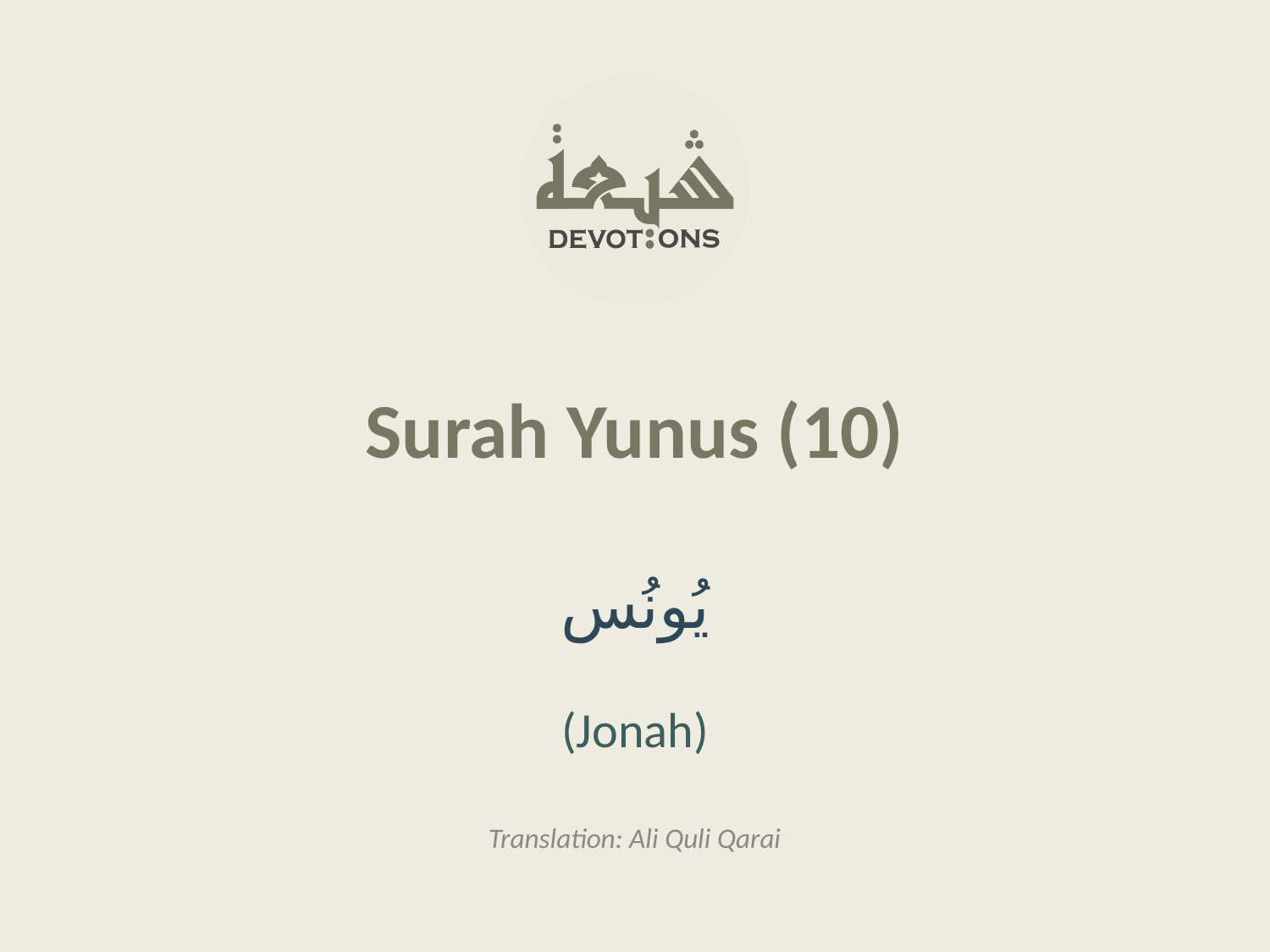

Surah Yunus (10)
يُونُس
(Jonah)
Translation: Ali Quli Qarai